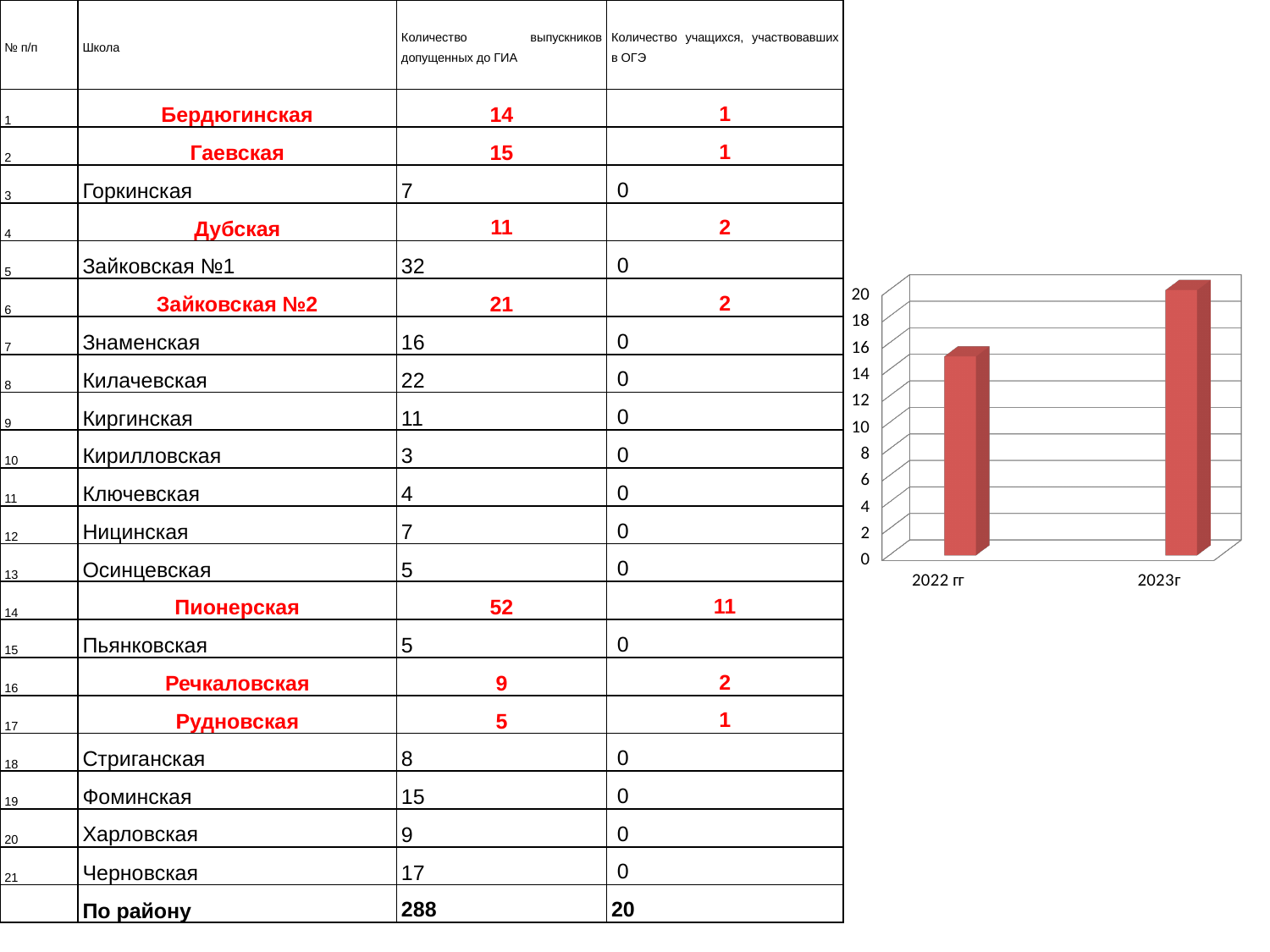

| № п/п | Школа | Количество выпускников допущенных до ГИА | Количество учащихся, участвовавших в ОГЭ |
| --- | --- | --- | --- |
| 1 | Бердюгинская | 14 | 1 |
| 2 | Гаевская | 15 | 1 |
| 3 | Горкинская | 7 | 0 |
| 4 | Дубская | 11 | 2 |
| 5 | Зайковская №1 | 32 | 0 |
| 6 | Зайковская №2 | 21 | 2 |
| 7 | Знаменская | 16 | 0 |
| 8 | Килачевская | 22 | 0 |
| 9 | Киргинская | 11 | 0 |
| 10 | Кирилловская | 3 | 0 |
| 11 | Ключевская | 4 | 0 |
| 12 | Ницинская | 7 | 0 |
| 13 | Осинцевская | 5 | 0 |
| 14 | Пионерская | 52 | 11 |
| 15 | Пьянковская | 5 | 0 |
| 16 | Речкаловская | 9 | 2 |
| 17 | Рудновская | 5 | 1 |
| 18 | Стриганская | 8 | 0 |
| 19 | Фоминская | 15 | 0 |
| 20 | Харловская | 9 | 0 |
| 21 | Черновская | 17 | 0 |
|  | По району | 288 | 20 |

[unsupported chart]